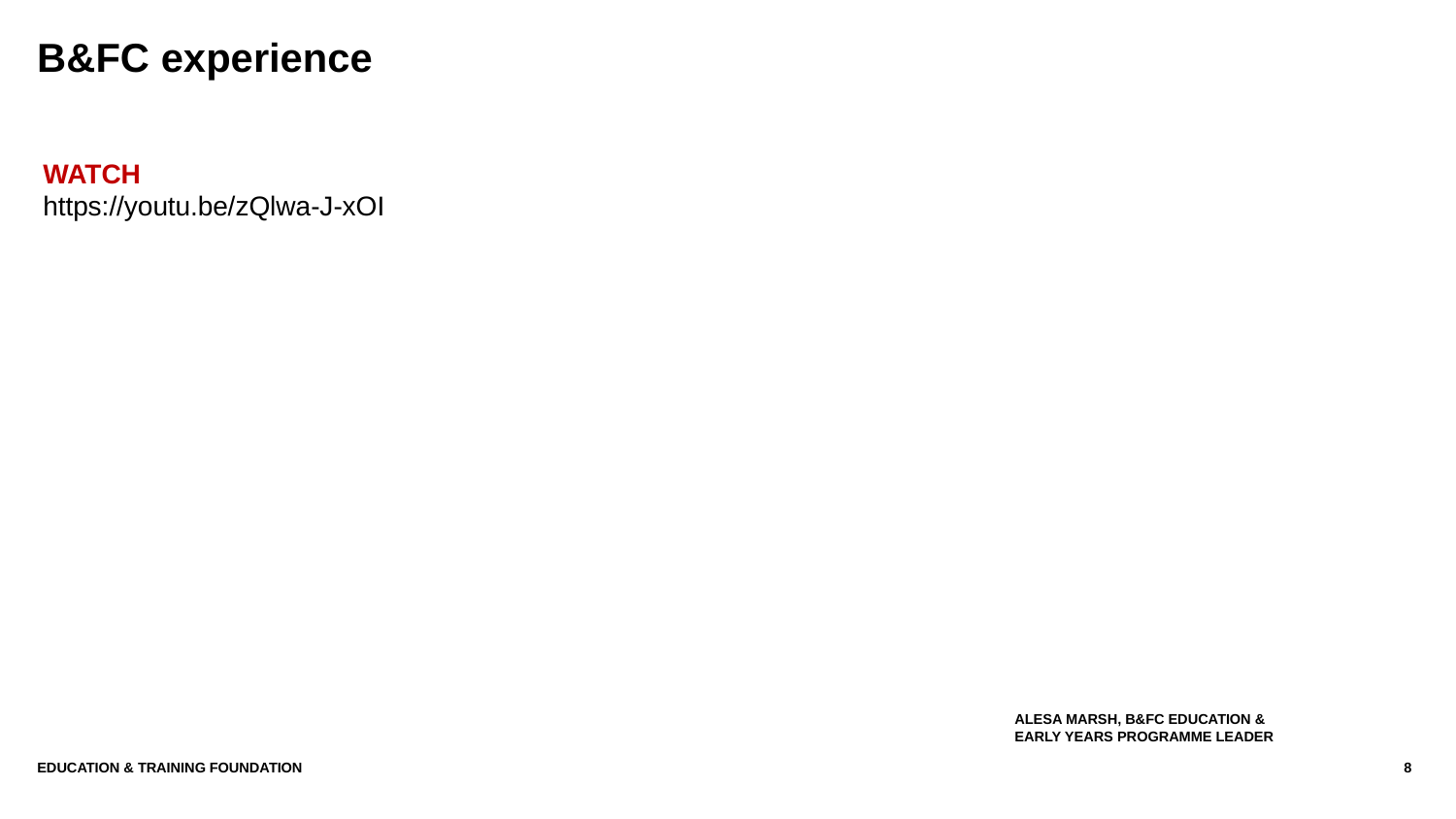

# B&FC experience
WATCH
https://youtu.be/zQlwa-J-xOI
Alesa marsh, B&FC education & Early Years programme leader
Education & Training Foundation
8